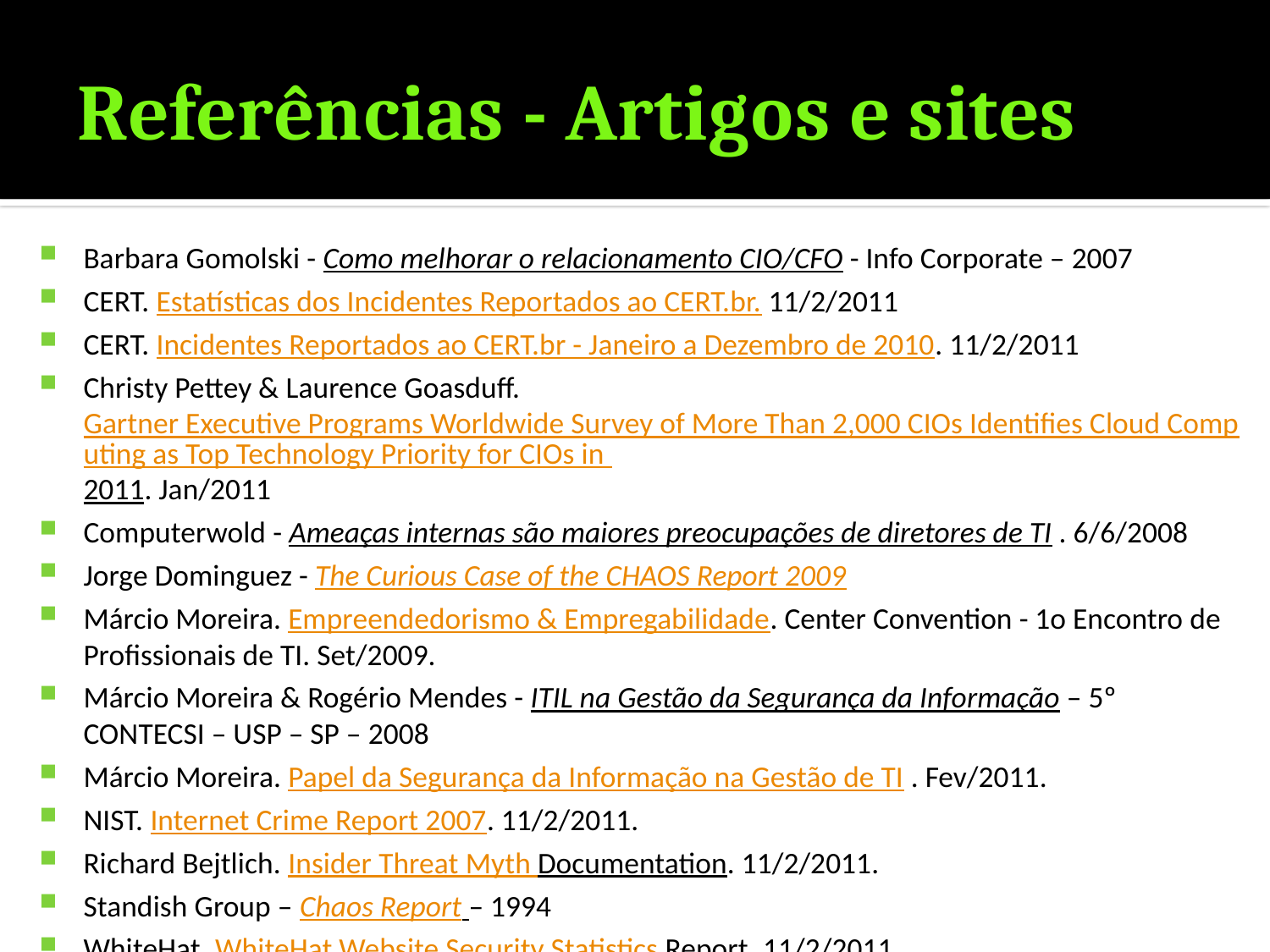

# Referências - Artigos e sites
Barbara Gomolski - Como melhorar o relacionamento CIO/CFO - Info Corporate – 2007
CERT. Estatísticas dos Incidentes Reportados ao CERT.br. 11/2/2011
CERT. Incidentes Reportados ao CERT.br - Janeiro a Dezembro de 2010. 11/2/2011
Christy Pettey & Laurence Goasduff. Gartner Executive Programs Worldwide Survey of More Than 2,000 CIOs Identifies Cloud Computing as Top Technology Priority for CIOs in 2011. Jan/2011
Computerwold - Ameaças internas são maiores preocupações de diretores de TI . 6/6/2008
Jorge Dominguez - The Curious Case of the CHAOS Report 2009
Márcio Moreira. Empreendedorismo & Empregabilidade. Center Convention - 1o Encontro de Profissionais de TI. Set/2009.
Márcio Moreira & Rogério Mendes - ITIL na Gestão da Segurança da Informação – 5º CONTECSI – USP – SP – 2008
Márcio Moreira. Papel da Segurança da Informação na Gestão de TI . Fev/2011.
NIST. Internet Crime Report 2007. 11/2/2011.
Richard Bejtlich. Insider Threat Myth Documentation. 11/2/2011.
Standish Group – Chaos Report – 1994
WhiteHat. WhiteHat Website Security Statistics Report. 11/2/2011.